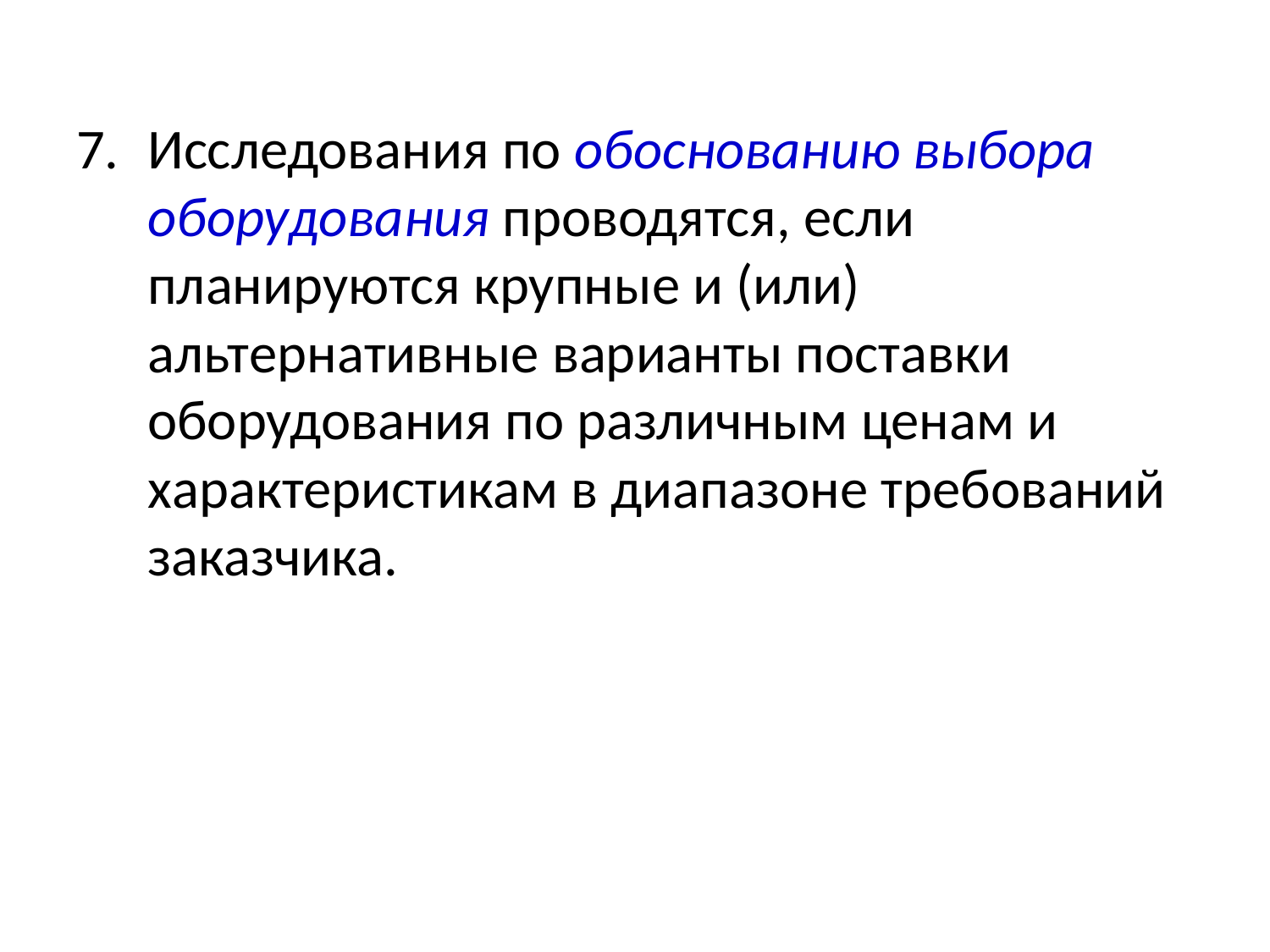

Исследования по обоснованию выбора оборудования проводятся, если планируются крупные и (или) альтернативные варианты поставки оборудования по различным ценам и характеристикам в диапазоне требований заказчика.